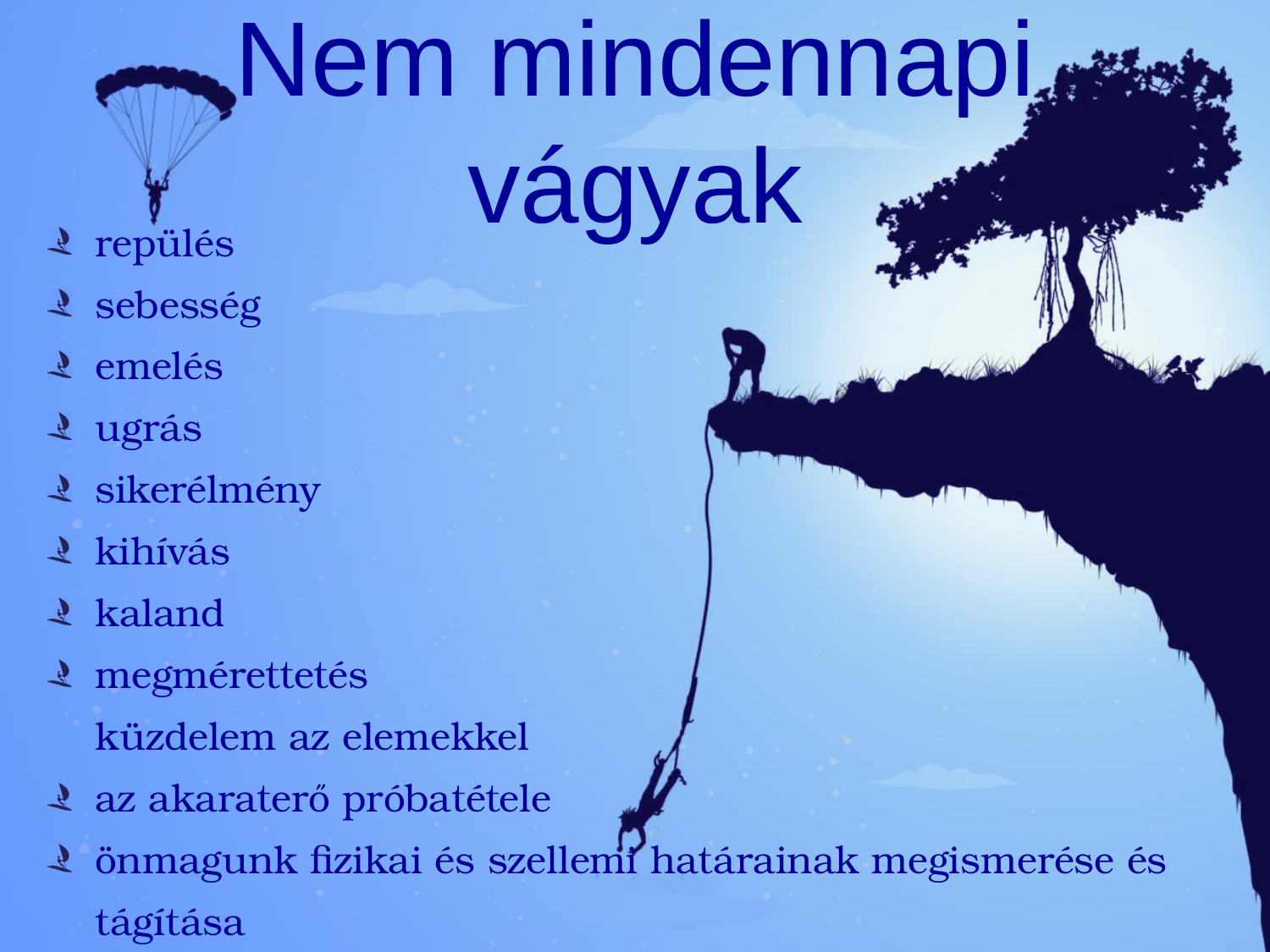

# Nem mindennapi vágyak
repülés
sebesség
emelés
ugrás
sikerélmény
kihívás
kaland
megmérettetés
küzdelem az elemekkel
az akaraterő próbatétele
önmagunk fizikai és szellemi határainak megismerése és tágítása